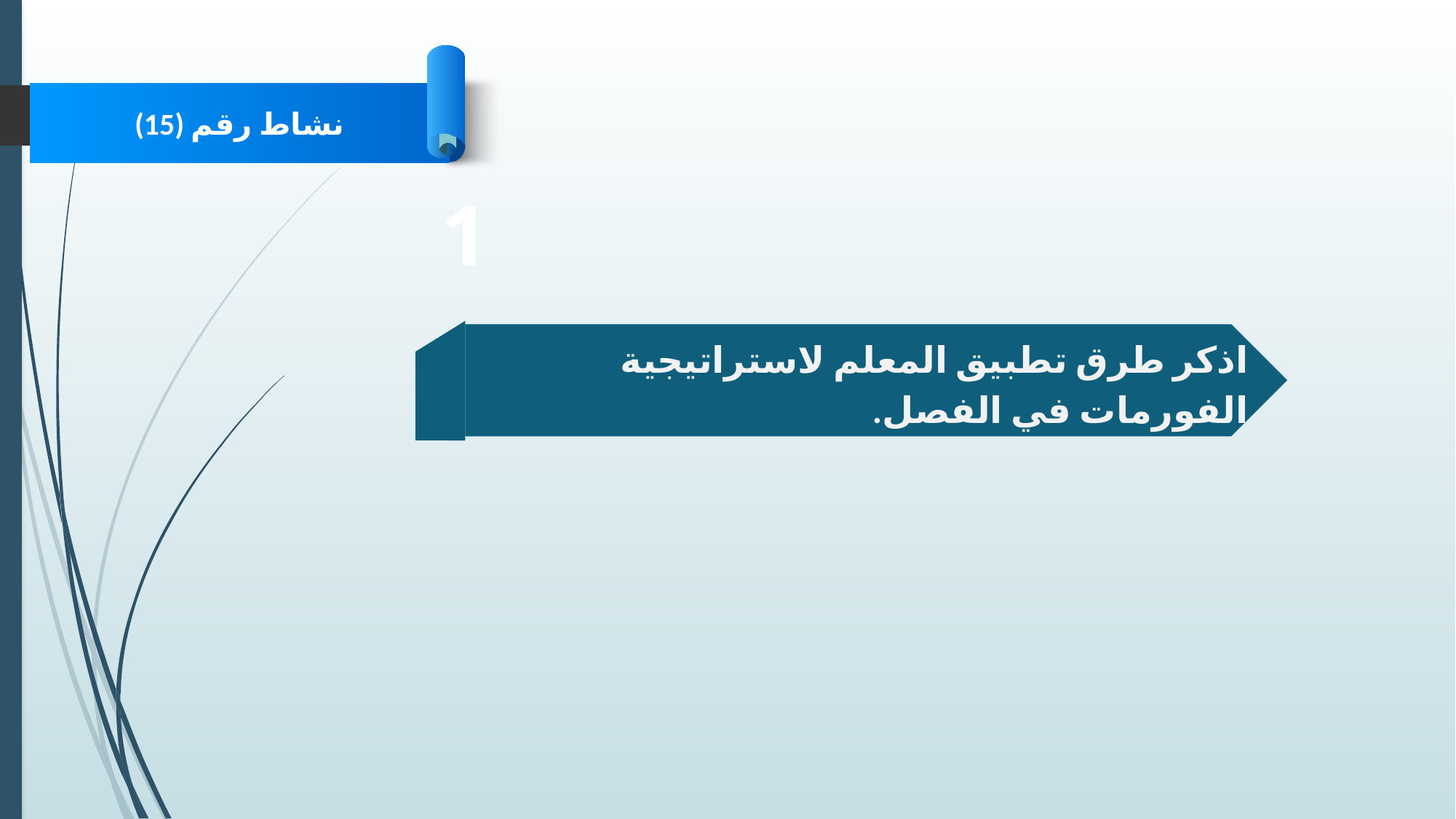

نشاط رقم (15)

1

اذكر طرق تطبيق المعلم لاستراتيجية الفورمات في الفصل.